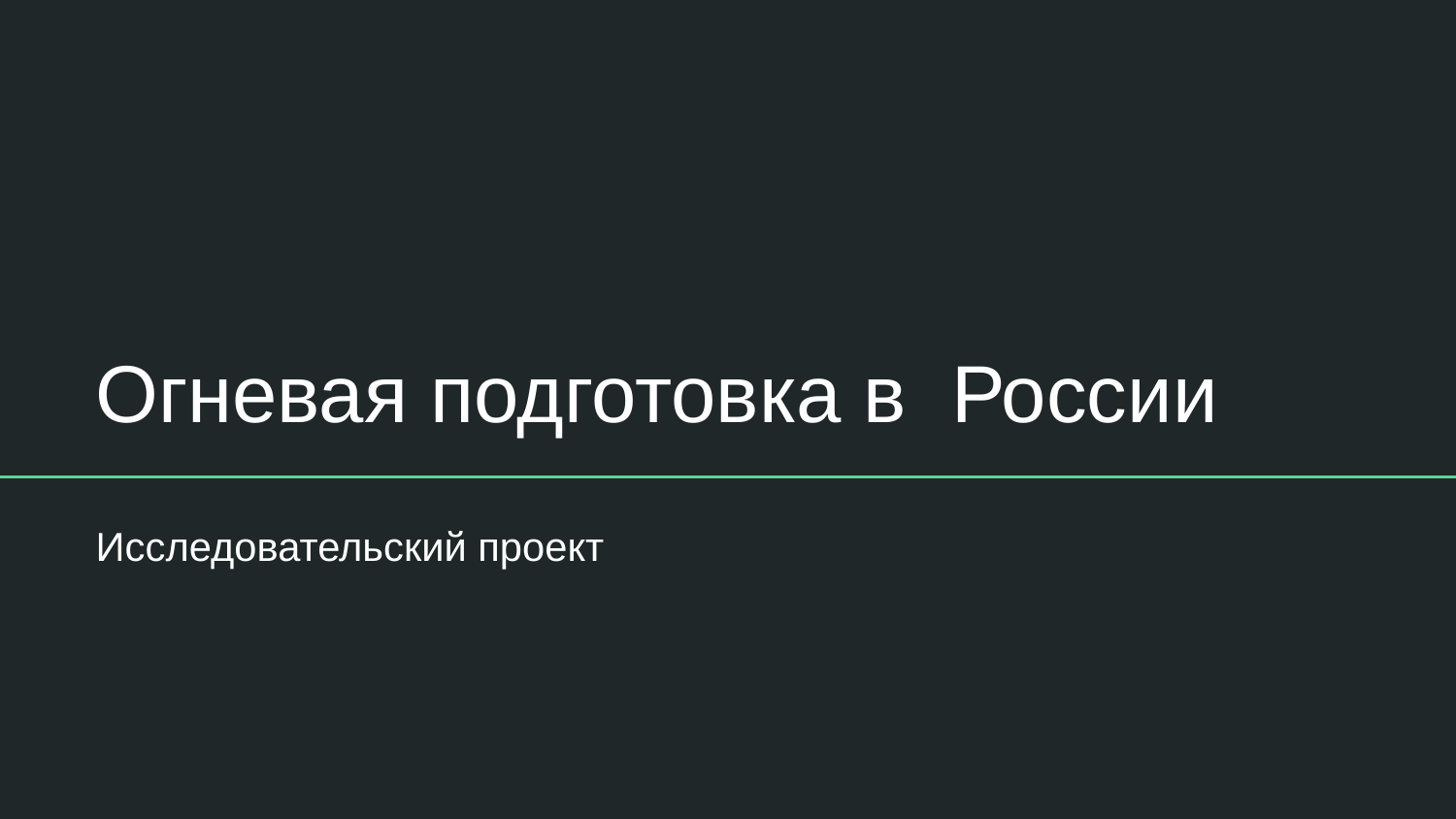

# Огневая подготовка в  России
Исследовательский проект